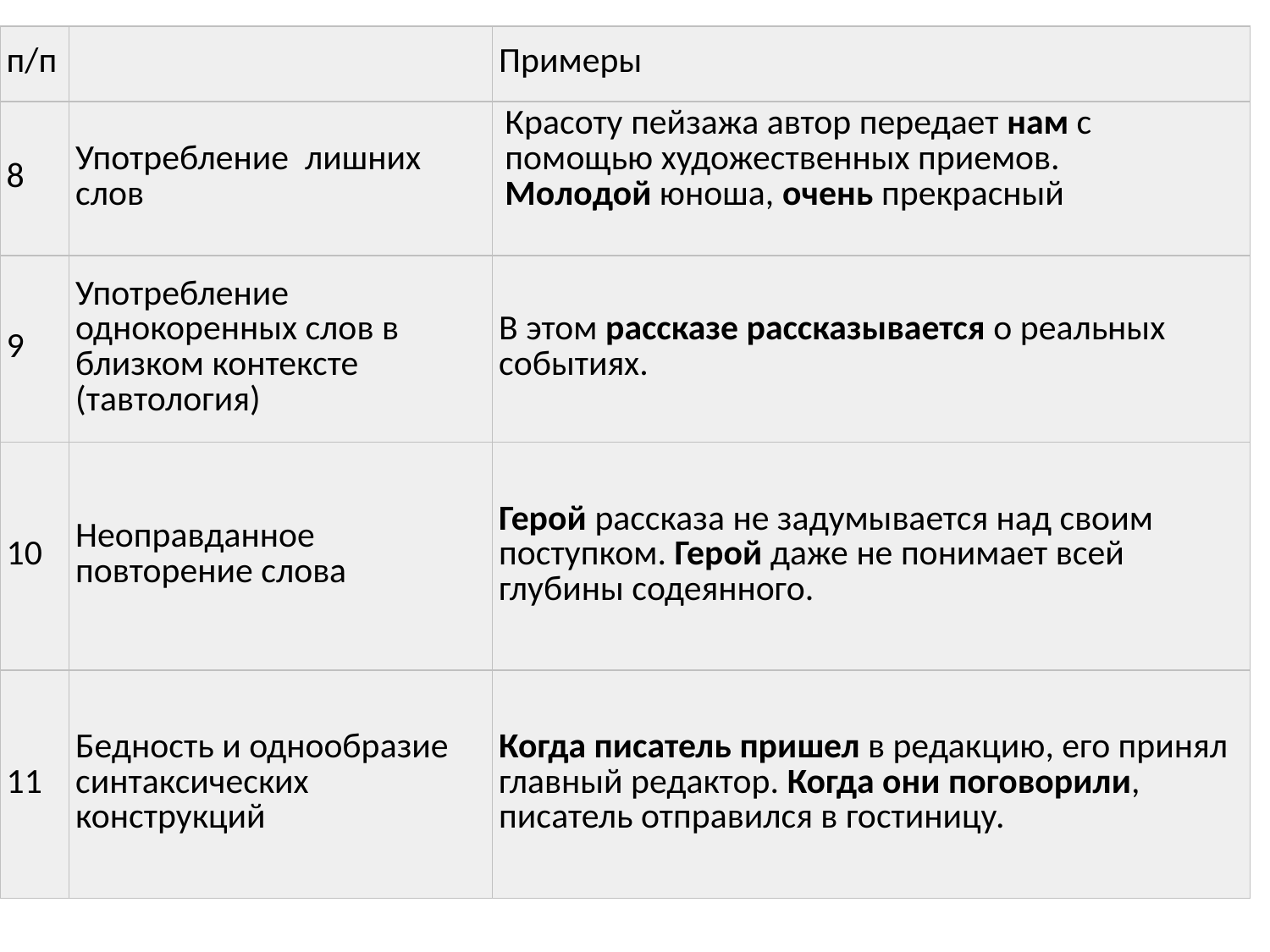

| п/п |  | Примеры |
| --- | --- | --- |
| 8 | Употребление лишних слов | Красоту пейзажа автор передает нам с помощью художественных приемов. Молодой юноша, очень прекрасный |
| 9 | Употребление однокоренных слов в близком контексте (тавтология) | В этом рассказе рассказывается о реальных событиях. |
| 10 | Неоправданное повторение слова | Герой рассказа не задумывается над своим поступком. Герой даже не понимает всей глубины содеянного. |
| 11 | Бедность и однообразие синтаксических конструкций | Когда писатель пришел в редакцию, его принял главный редактор. Когда они поговорили, писатель отправился в гостиницу. |